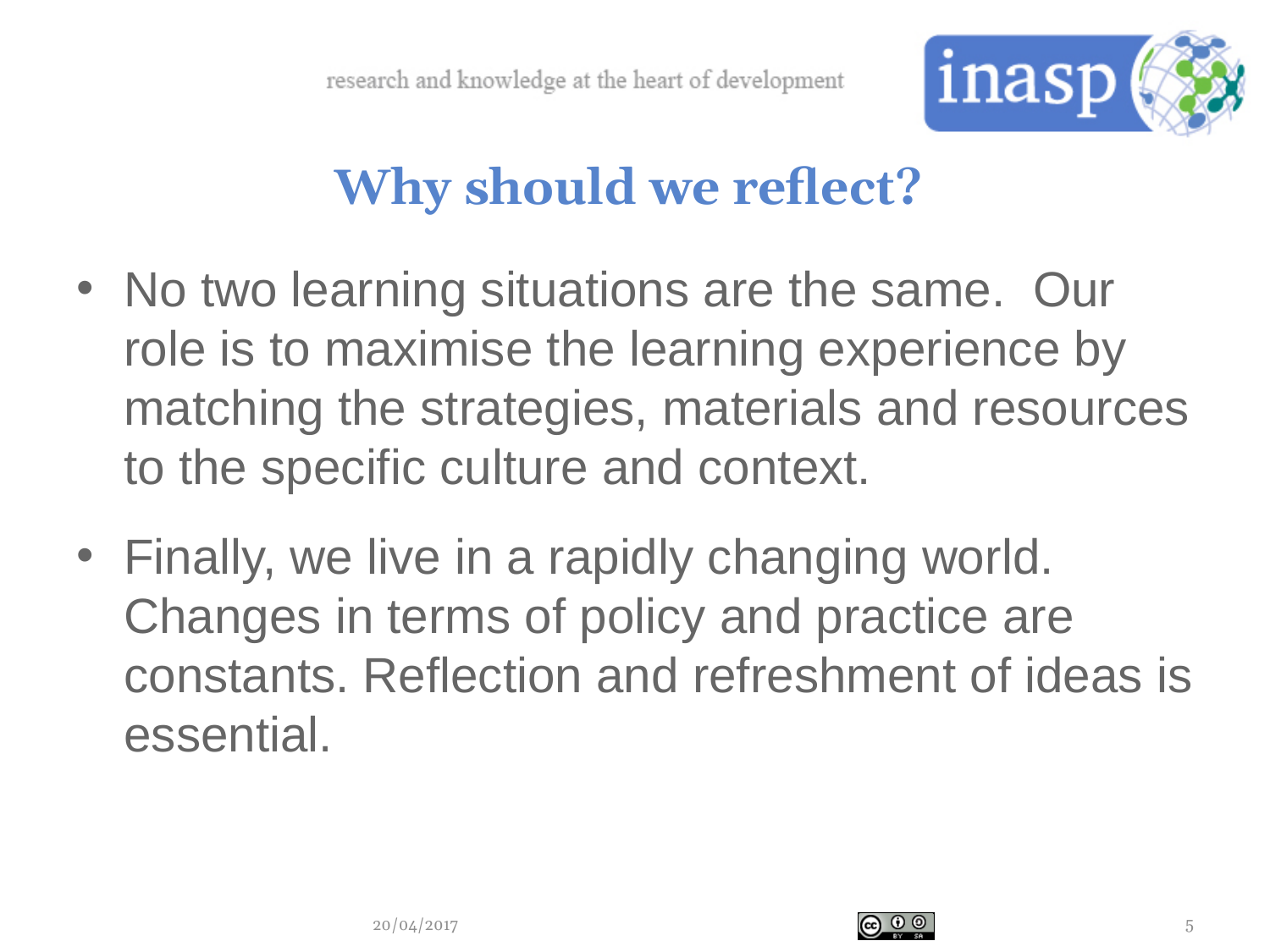

# Why should we reflect?
No two learning situations are the same.  Our role is to maximise the learning experience by matching the strategies, materials and resources to the specific culture and context.
Finally, we live in a rapidly changing world. Changes in terms of policy and practice are constants. Reflection and refreshment of ideas is essential.

20/04/2017

5